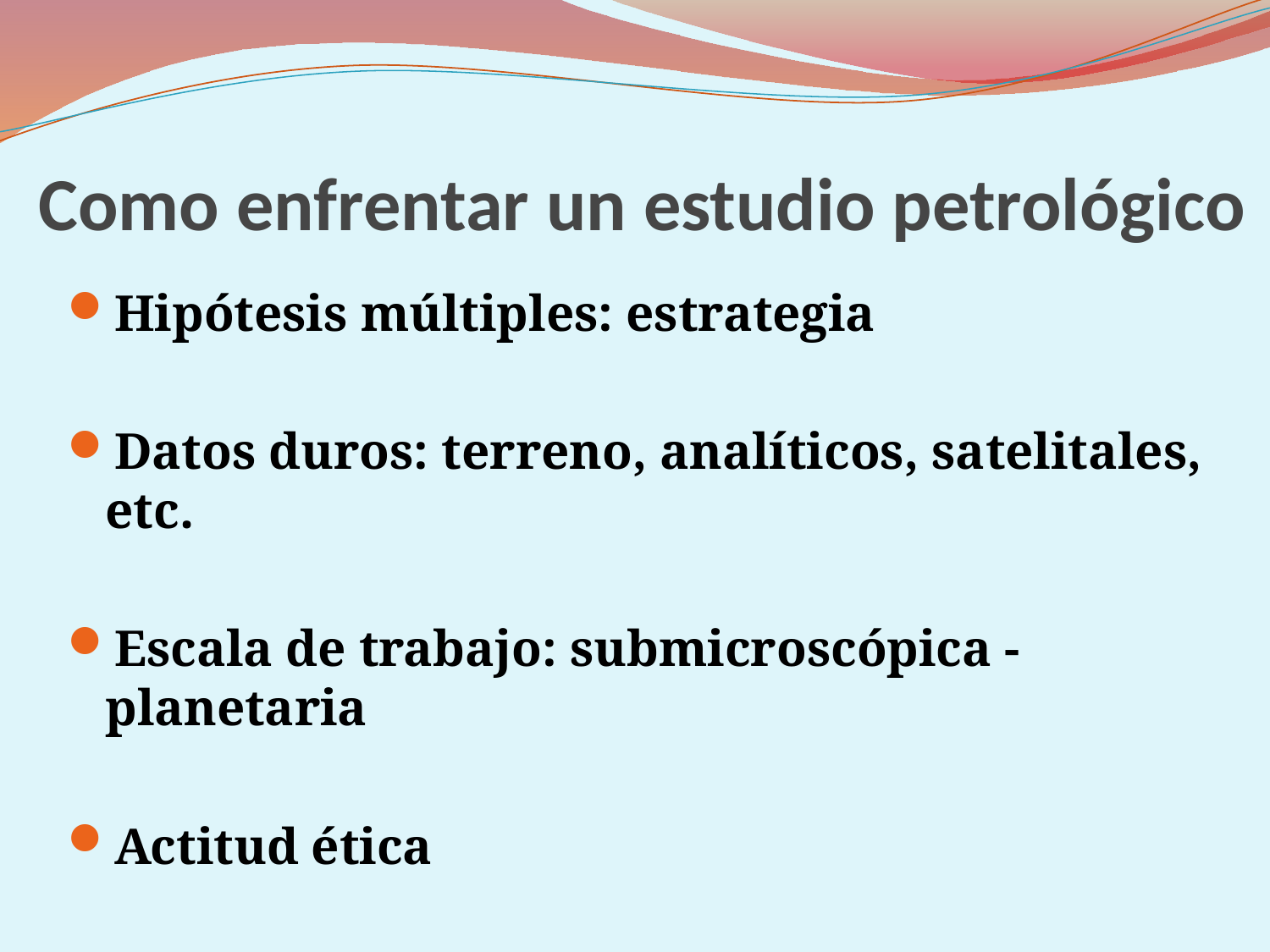

# Como enfrentar un estudio petrológico
Hipótesis múltiples: estrategia

Datos duros: terreno, analíticos, satelitales, etc.

Escala de trabajo: submicroscópica - planetaria

Actitud ética